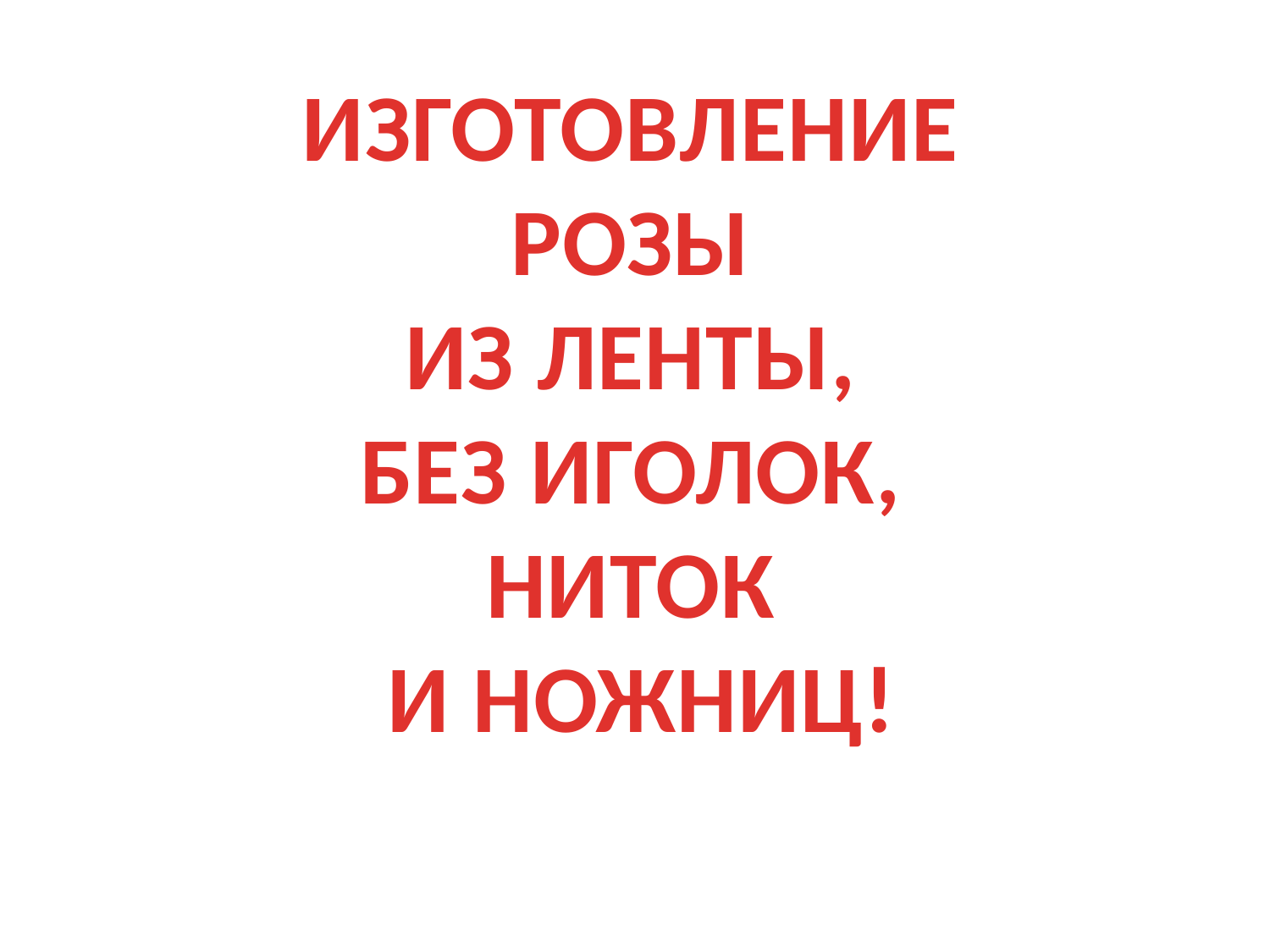

#
ИЗГОТОВЛЕНИЕ
РОЗЫ
ИЗ ЛЕНТЫ,
БЕЗ ИГОЛОК,
НИТОК
И НОЖНИЦ!